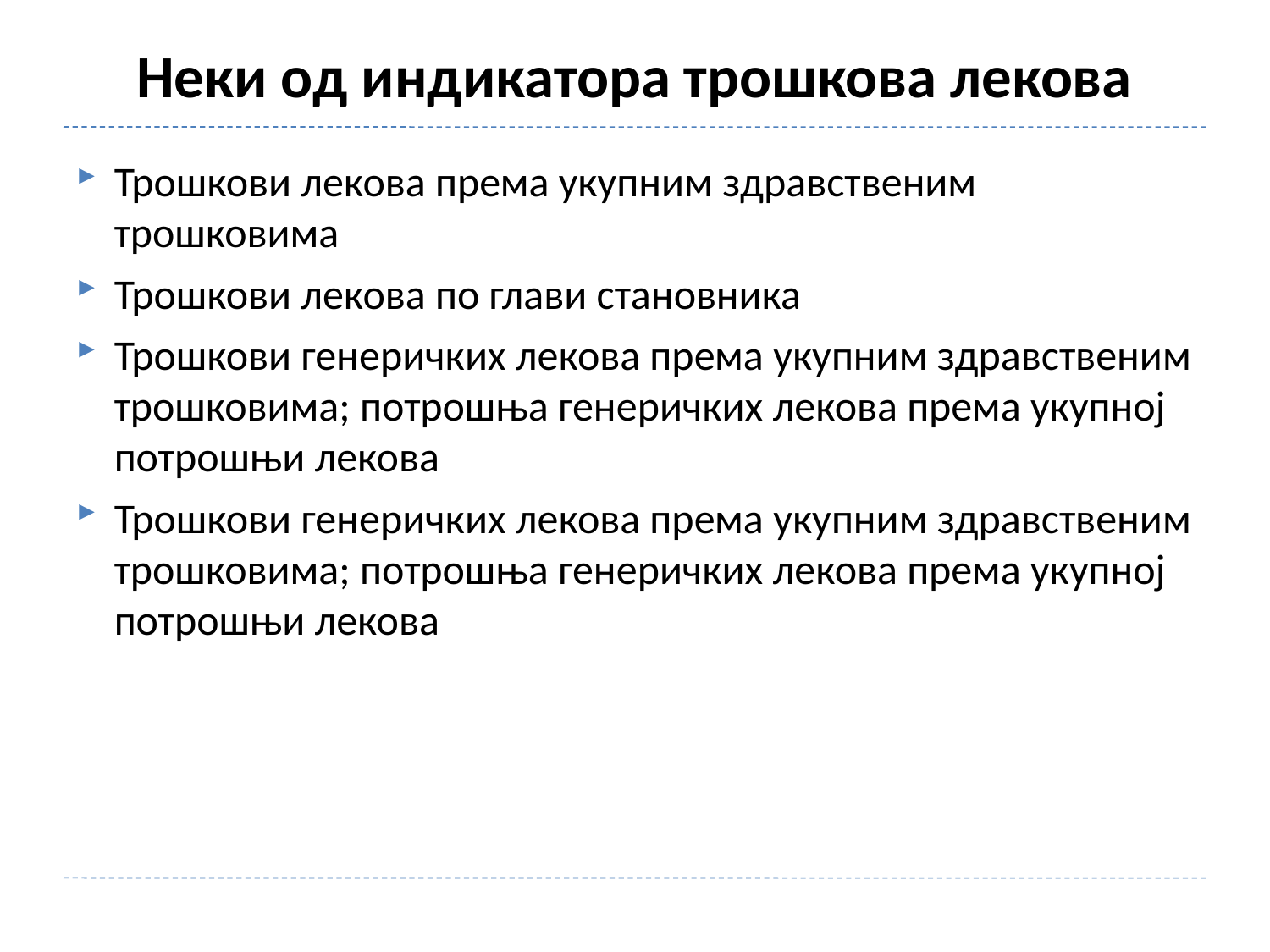

# Неки од индикатора трошкова лекова
Трошкови лекова према укупним здравственим трошковима
Трошкови лекова по глави становника
Трошкови генеричких лекова према укупним здравственим трошковима; потрошња генеричких лекова према укупној потрошњи лекова
Трошкови генеричких лекова према укупним здравственим трошковима; потрошња генеричких лекова према укупној потрошњи лекова